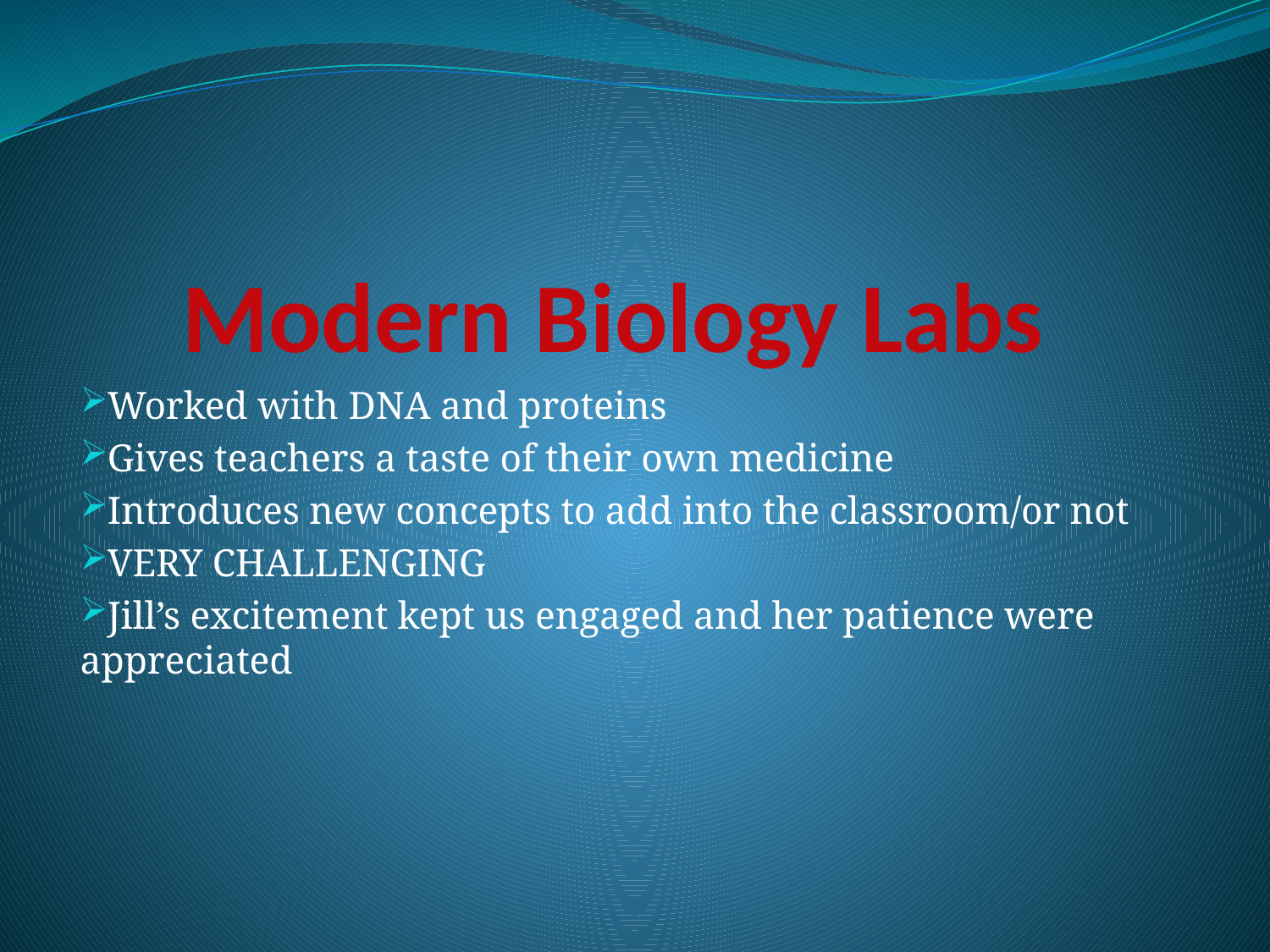

# Modern Biology Labs
Worked with DNA and proteins
Gives teachers a taste of their own medicine
Introduces new concepts to add into the classroom/or not
VERY CHALLENGING
Jill’s excitement kept us engaged and her patience were appreciated